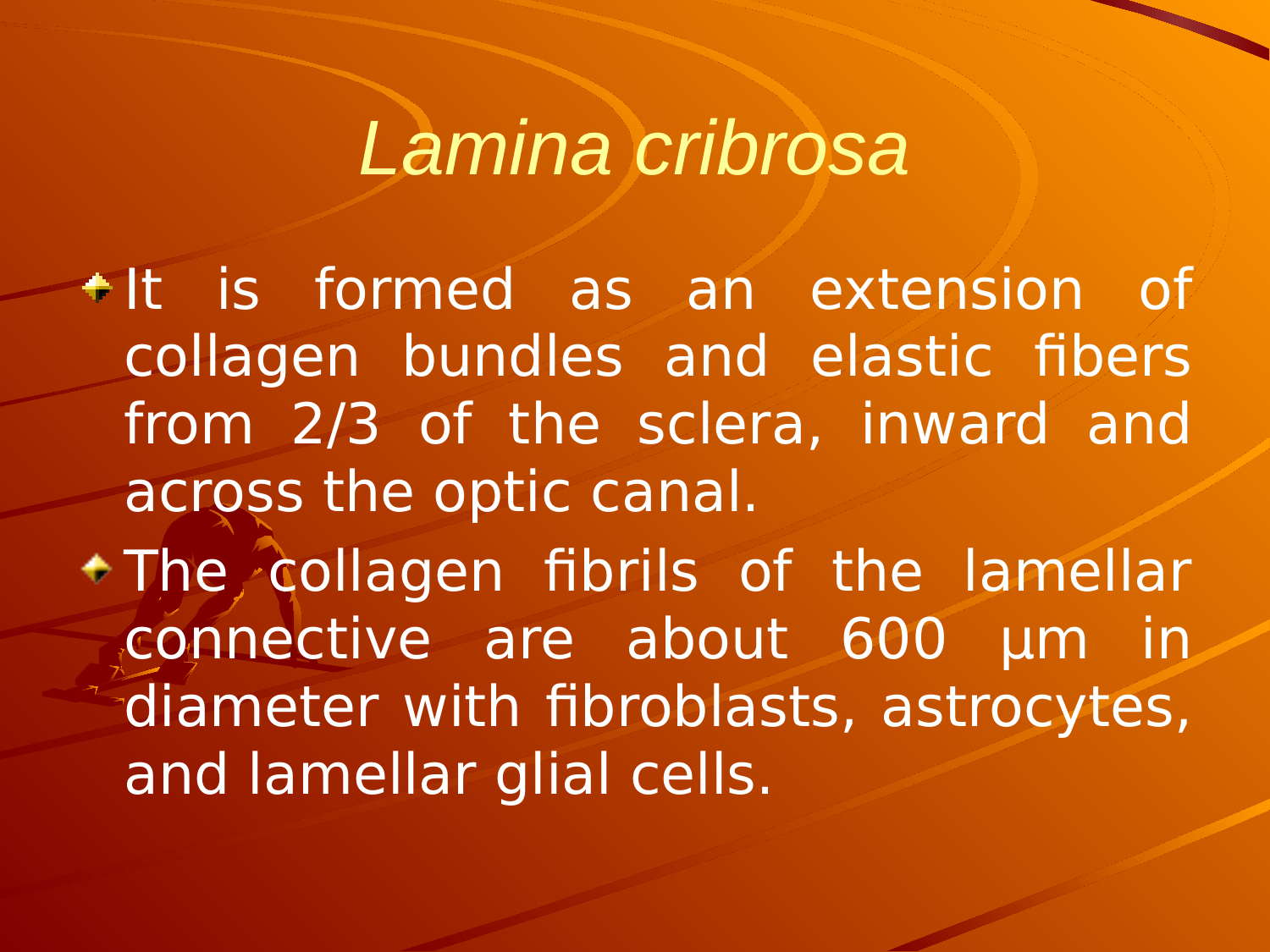

# Lamina cribrosa
It is formed as an extension of collagen bundles and elastic fibers from 2/3 of the sclera, inward and across the optic canal.
The collagen fibrils of the lamellar connective are about 600 μm in diameter with fibroblasts, astrocytes, and lamellar glial cells.